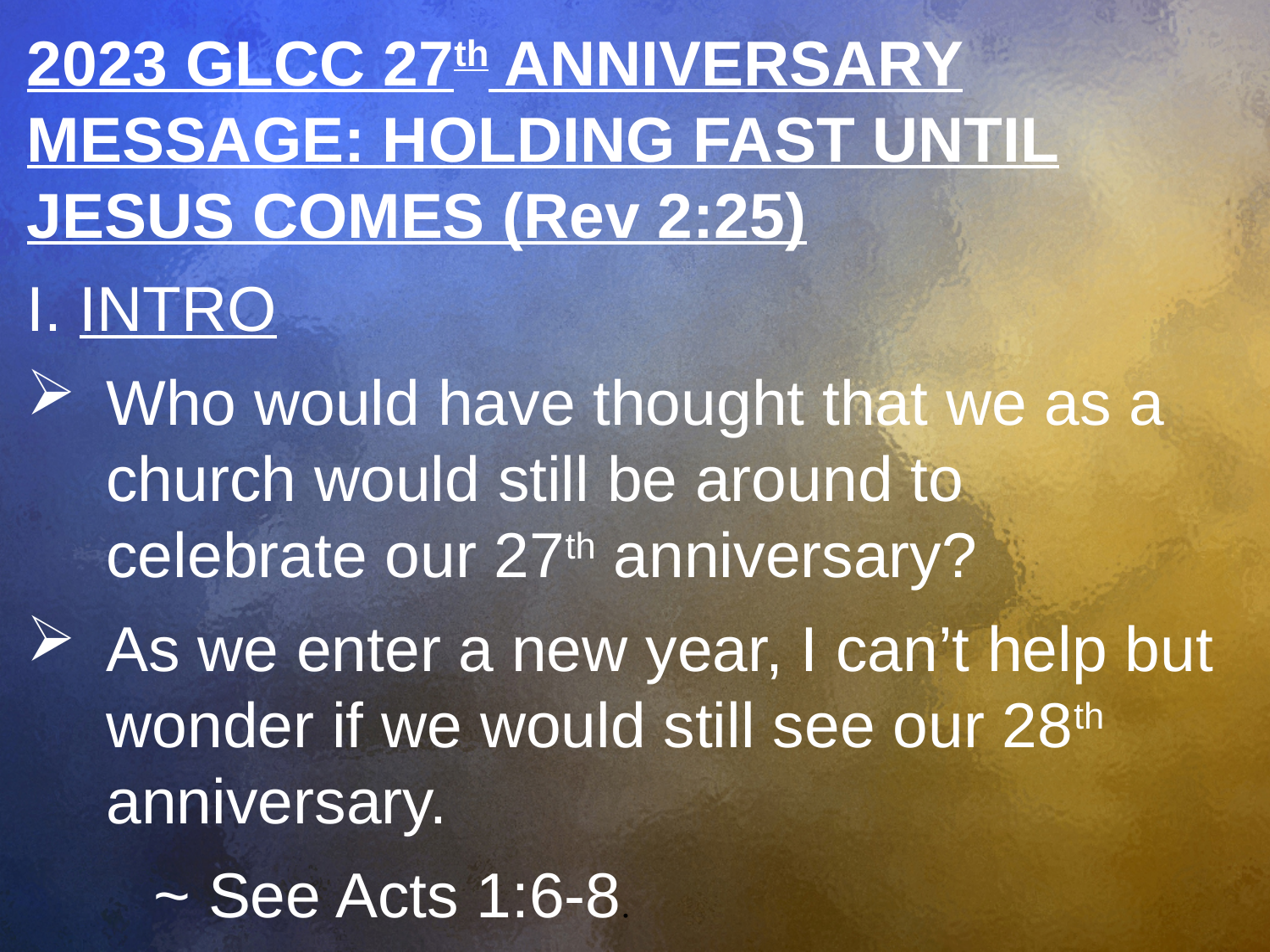

2023 GLCC 27th ANNIVERSARY MESSAGE: HOLDING FAST UNTIL JESUS COMES (Rev 2:25)
I. INTRO
Who would have thought that we as a church would still be around to celebrate our 27th anniversary?
As we enter a new year, I can’t help but wonder if we would still see our 28th anniversary.
	~ See Acts 1:6-8.